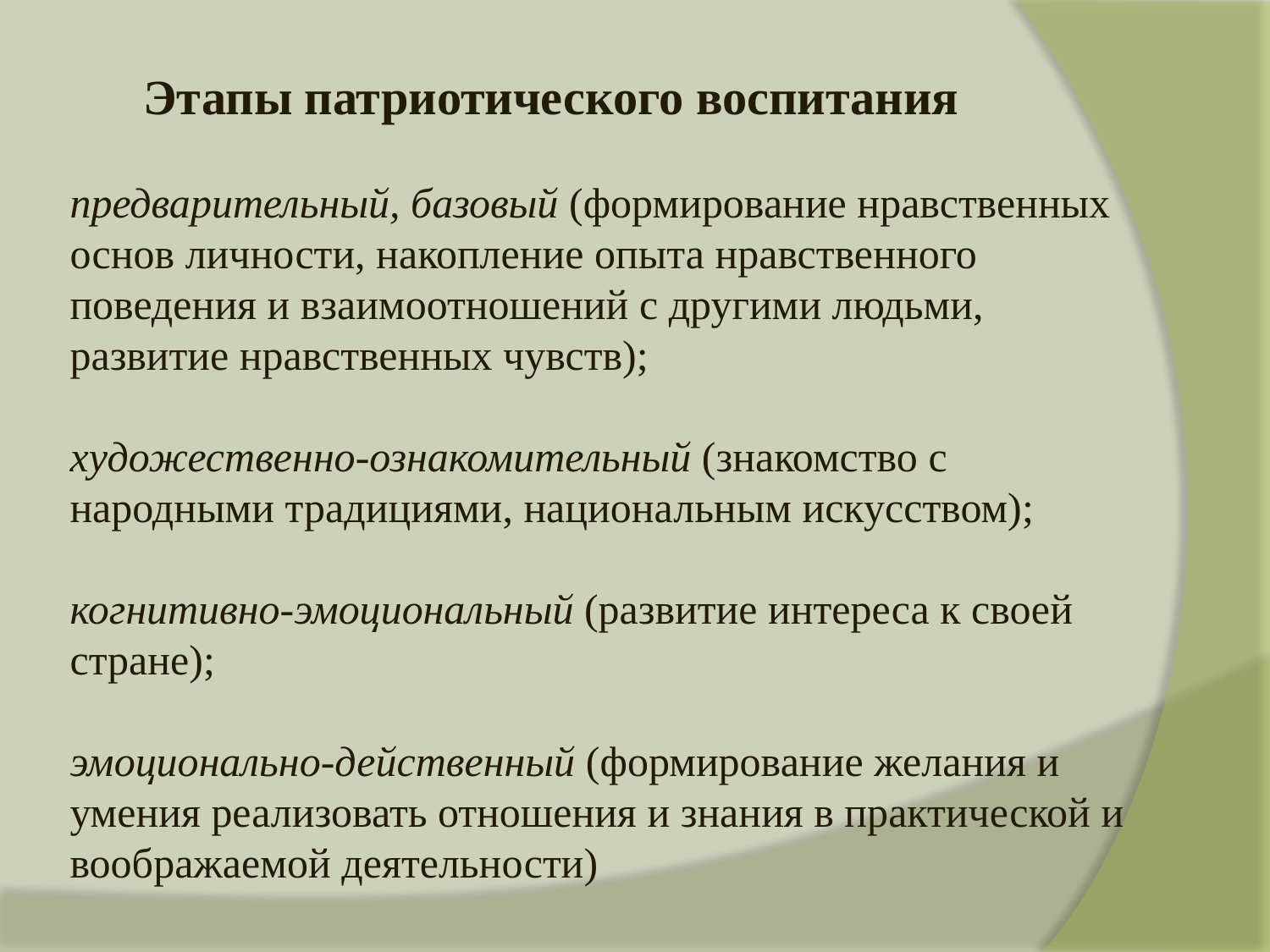

# Этапы патриотического воспитания предварительный, базовый (формирование нравственных основ личности, накопление опыта нравственного поведения и взаимоотношений с другими людьми, развитие нравственных чувств); художественно-ознакомительный (знакомство с народными традициями, национальным искусством);  когнитивно-эмоциональный (развитие интереса к своей стране);  эмоционально-действенный (формирование желания и умения реализовать отношения и знания в практической и воображаемой деятельности)